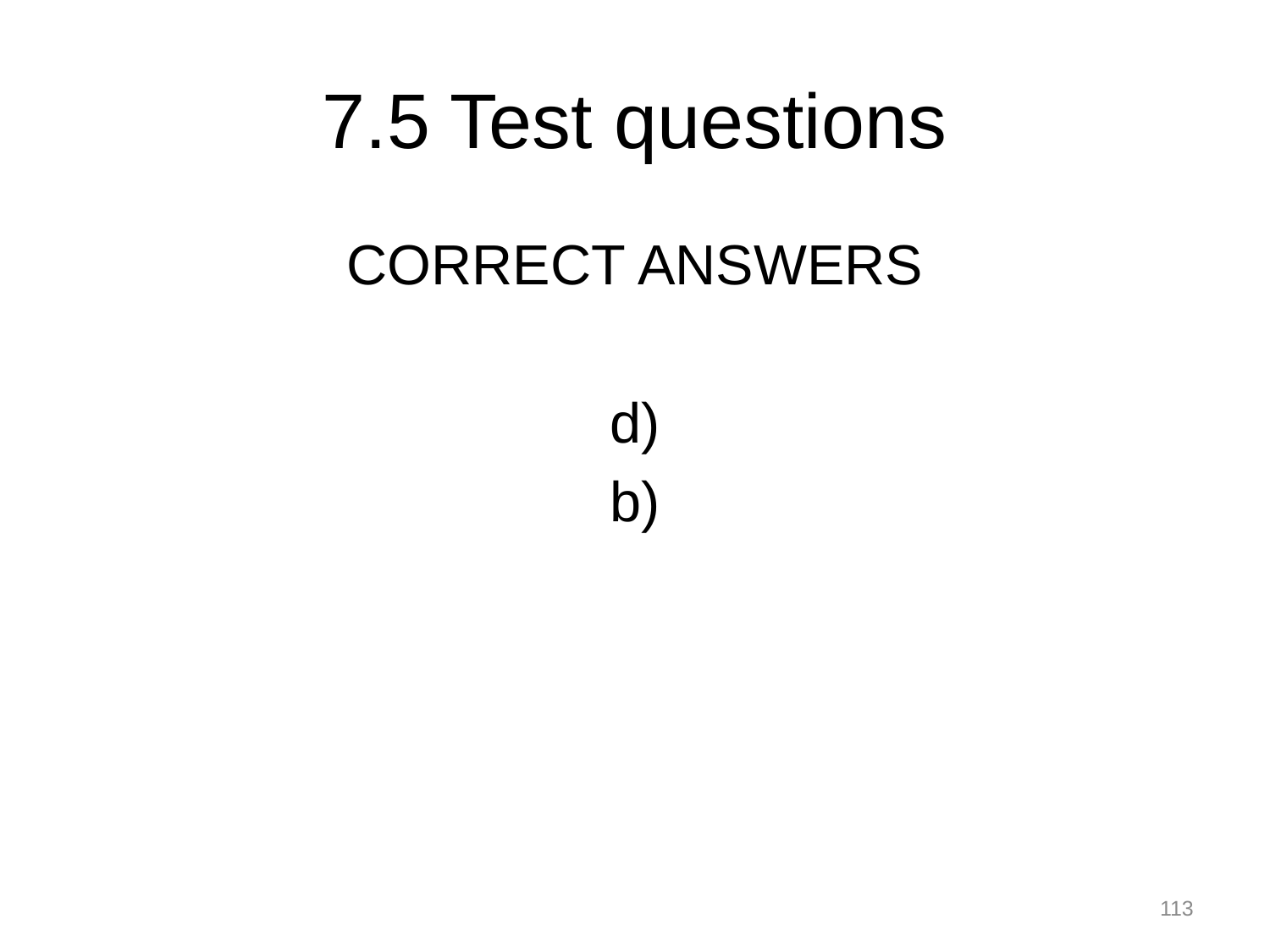

# 7.5 Test questions
CORRECT ANSWERS

d)
b)
113